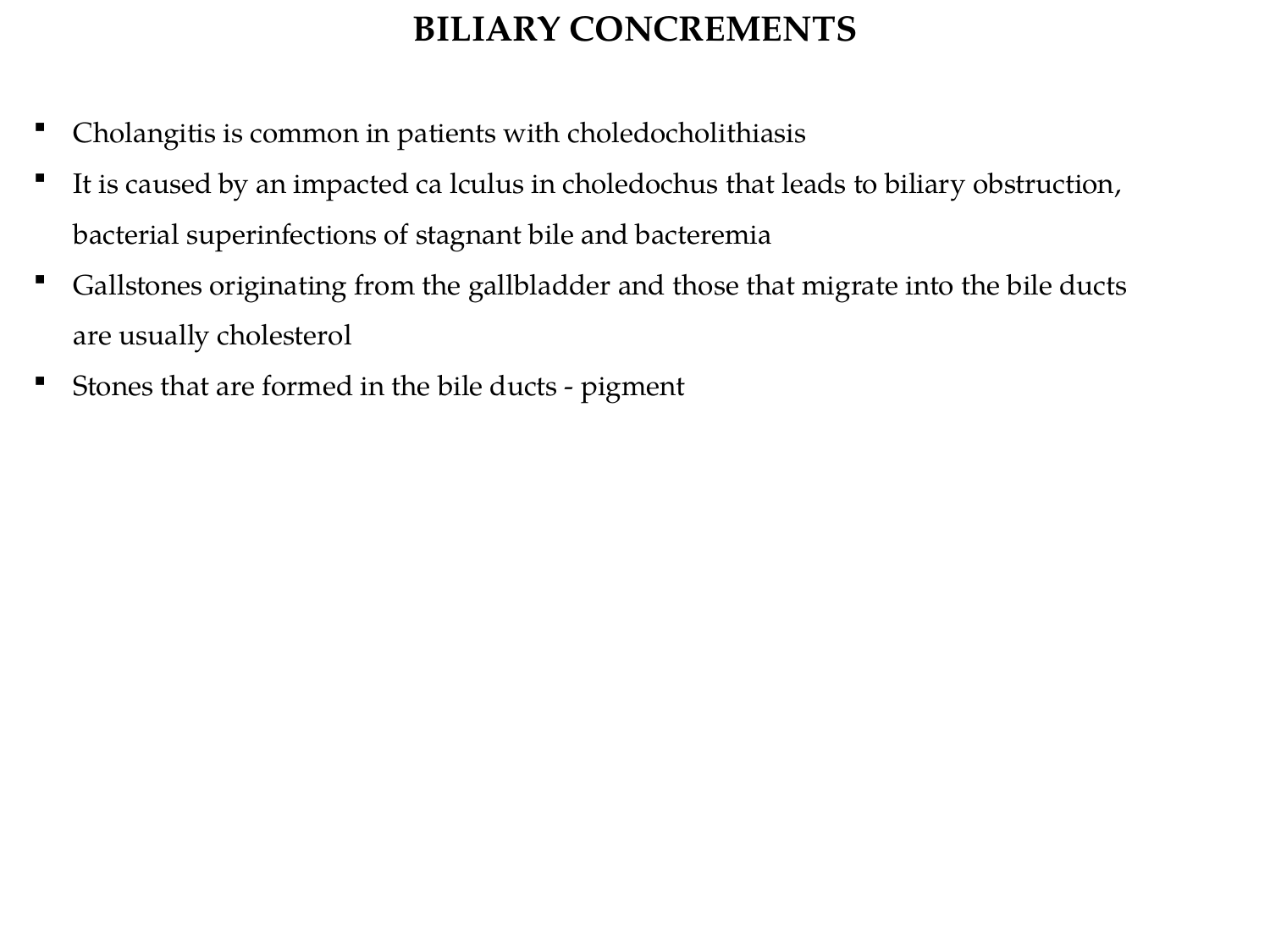

BILIARY CONCREMENTS
Cholangitis is common in patients with choledocholithiasis
It is caused by an impacted ca lculus in choledochus that leads to biliary obstruction, bacterial superinfections of stagnant bile and bacteremia
Gallstones originating from the gallbladder and those that migrate into the bile ducts are usually cholesterol
Stones that are formed in the bile ducts - pigment